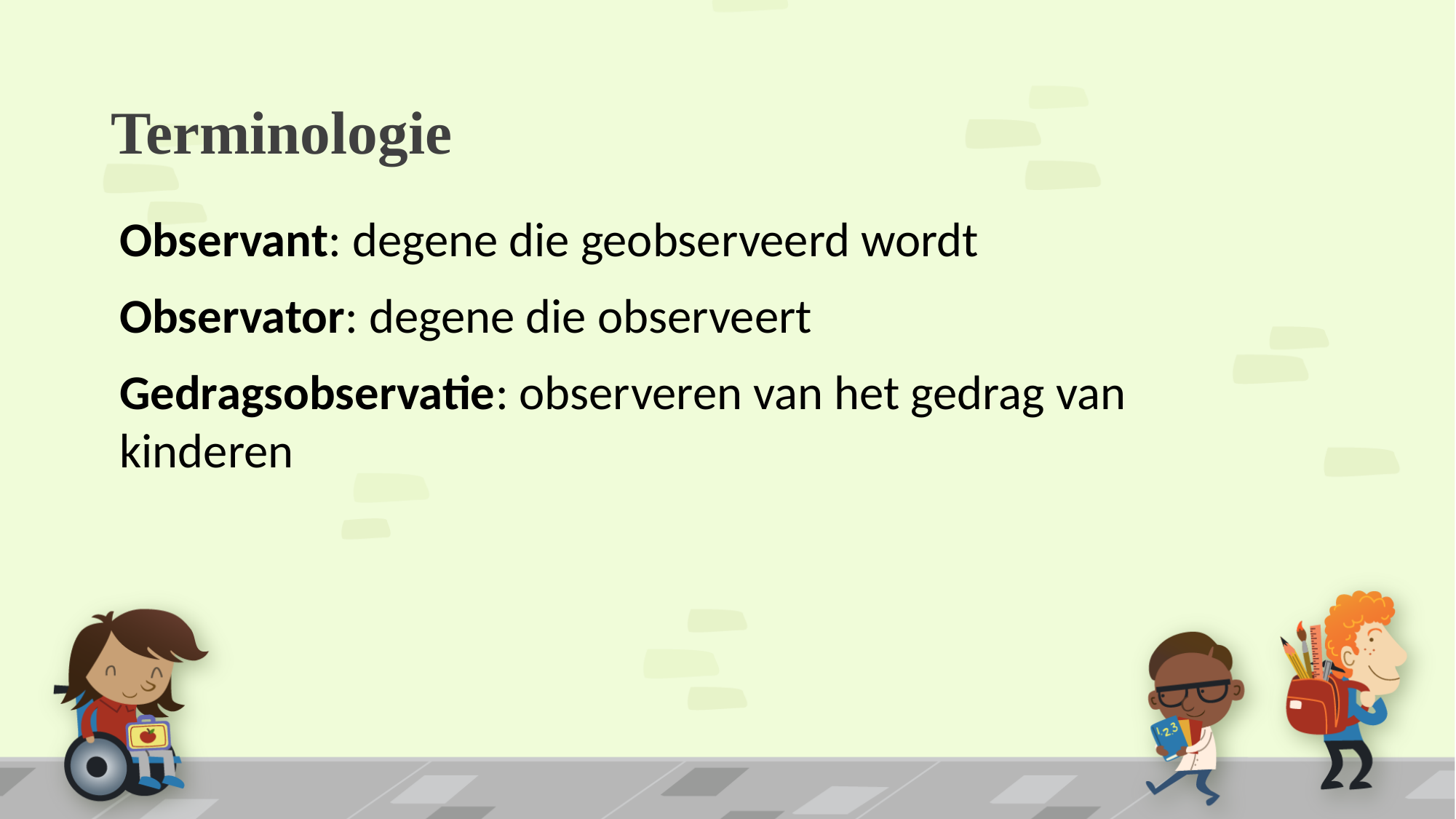

# Terminologie
Observant: degene die geobserveerd wordt
Observator: degene die observeert
Gedragsobservatie: observeren van het gedrag van kinderen